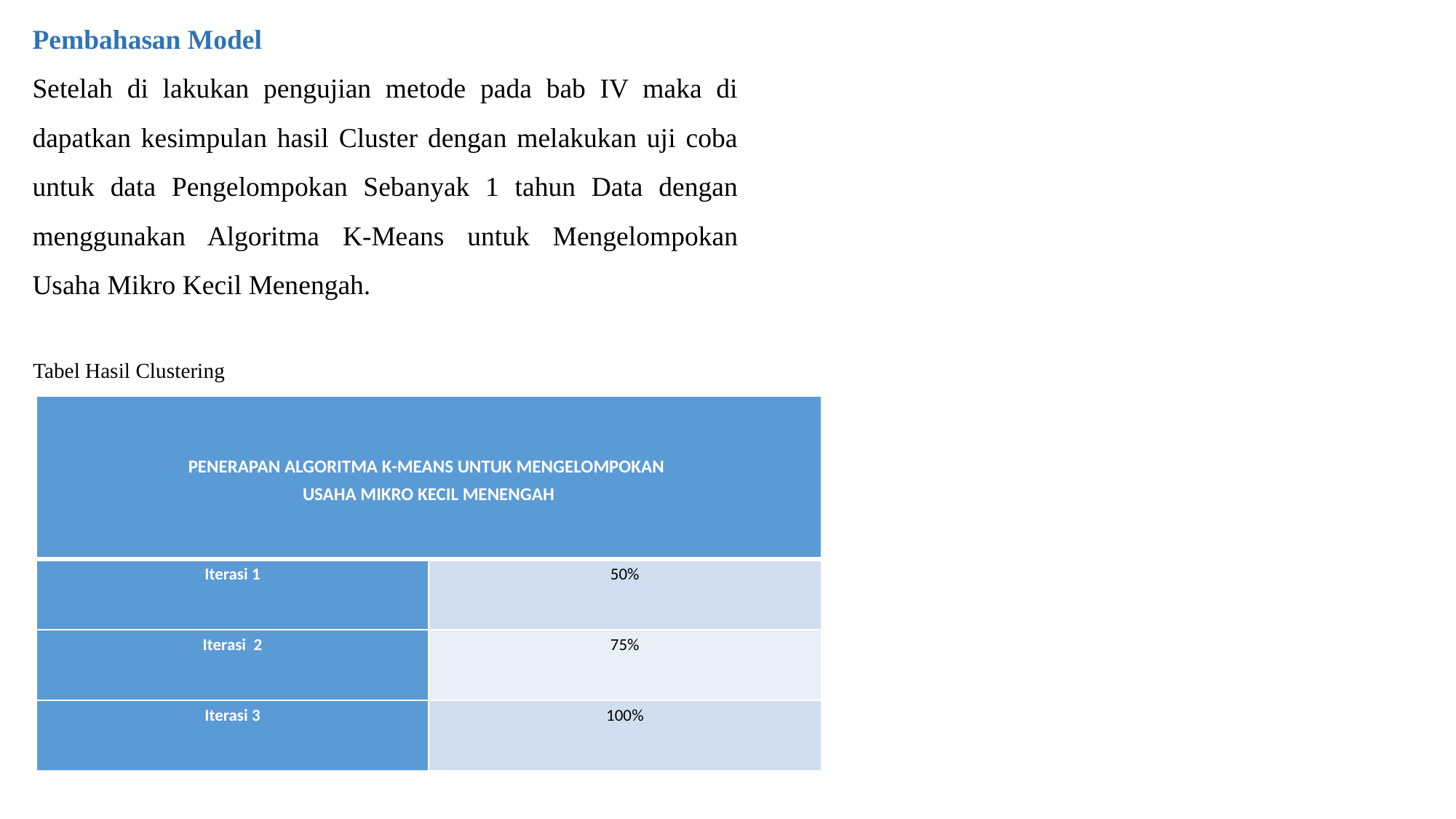

Pembahasan Model
Setelah di lakukan pengujian metode pada bab IV maka di dapatkan kesimpulan hasil Cluster dengan melakukan uji coba untuk data Pengelompokan Sebanyak 1 tahun Data dengan menggunakan Algoritma K-Means untuk Mengelompokan Usaha Mikro Kecil Menengah.
Tabel Hasil Clustering
| PENERAPAN ALGORITMA K-MEANS UNTUK MENGELOMPOKAN USAHA MIKRO KECIL MENENGAH |  |
| --- | --- |
| Iterasi 1 | 50% |
| Iterasi 2 | 75% |
| Iterasi 3 | 100% |